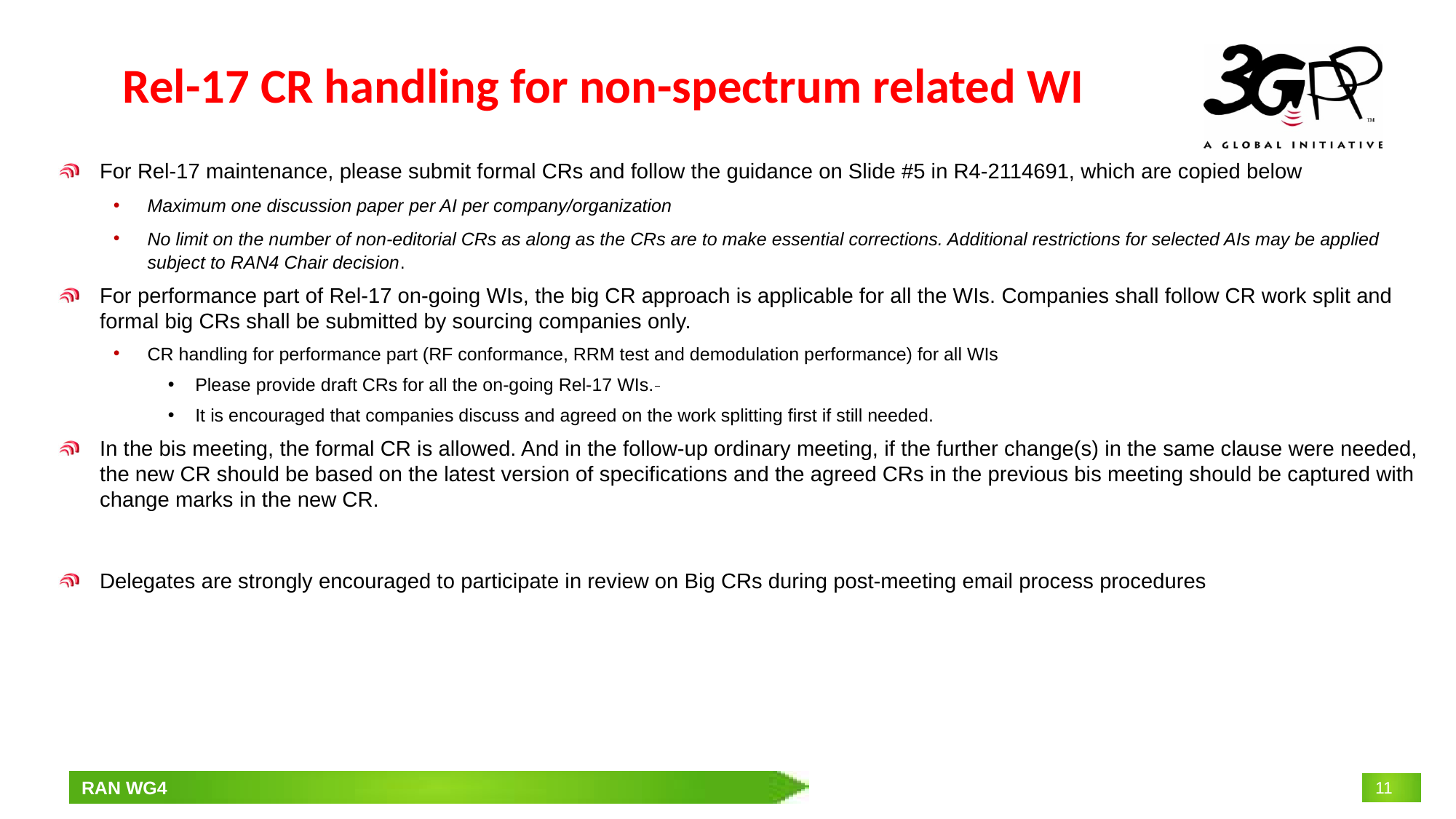

# Rel-17 CR handling for non-spectrum related WI
For Rel-17 maintenance, please submit formal CRs and follow the guidance on Slide #5 in R4-2114691, which are copied below
Maximum one discussion paper per AI per company/organization
No limit on the number of non-editorial CRs as along as the CRs are to make essential corrections. Additional restrictions for selected AIs may be applied subject to RAN4 Chair decision.
For performance part of Rel-17 on-going WIs, the big CR approach is applicable for all the WIs. Companies shall follow CR work split and formal big CRs shall be submitted by sourcing companies only.
CR handling for performance part (RF conformance, RRM test and demodulation performance) for all WIs
Please provide draft CRs for all the on-going Rel-17 WIs.
It is encouraged that companies discuss and agreed on the work splitting first if still needed.
In the bis meeting, the formal CR is allowed. And in the follow-up ordinary meeting, if the further change(s) in the same clause were needed, the new CR should be based on the latest version of specifications and the agreed CRs in the previous bis meeting should be captured with change marks in the new CR.

Delegates are strongly encouraged to participate in review on Big CRs during post-meeting email process procedures